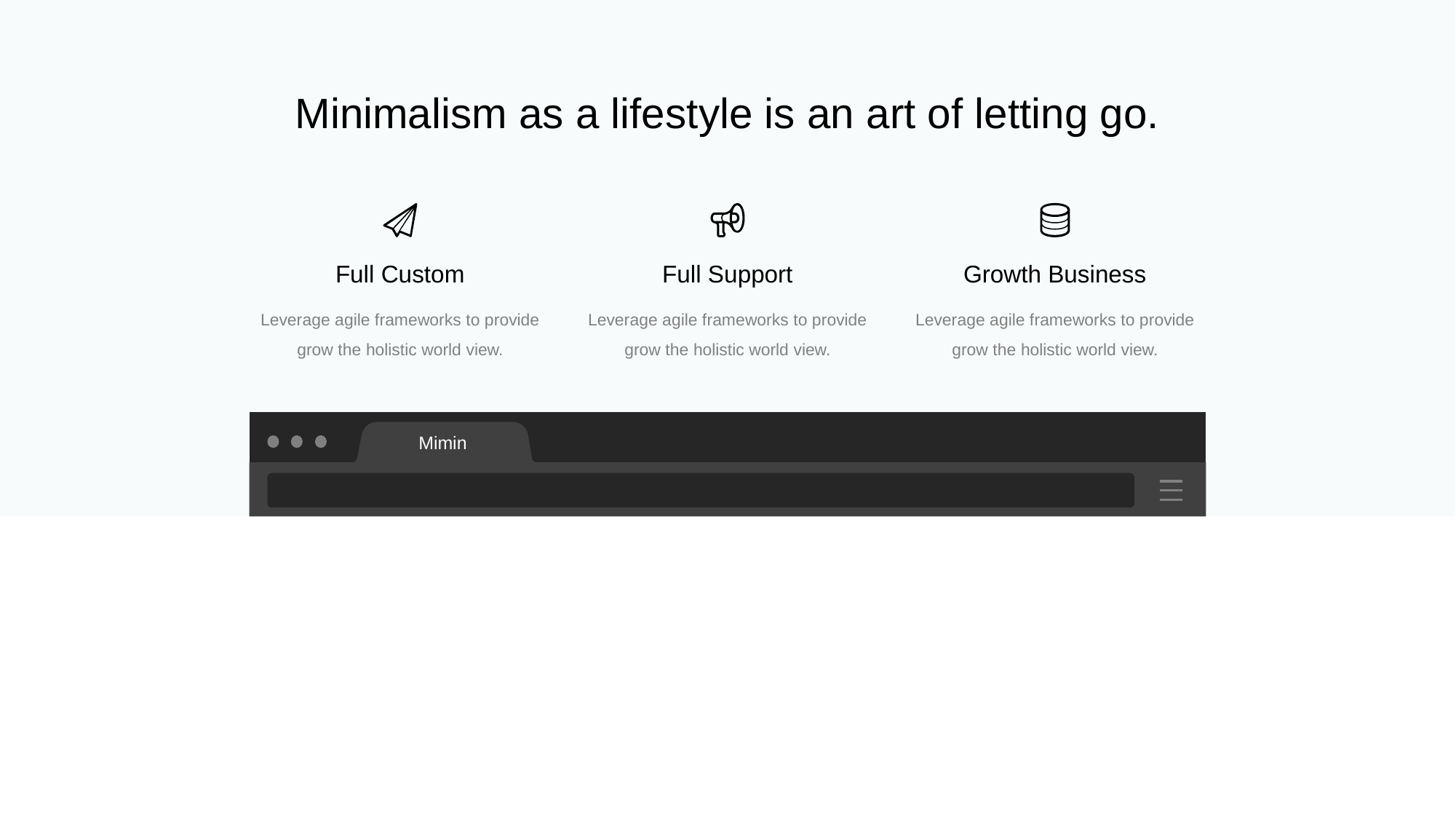

Minimalism as a lifestyle is an art of letting go.

Full Custom
Leverage agile frameworks to provide grow the holistic world view.
Full Support
Leverage agile frameworks to provide grow the holistic world view.
Growth Business
Leverage agile frameworks to provide grow the holistic world view.

Mimin